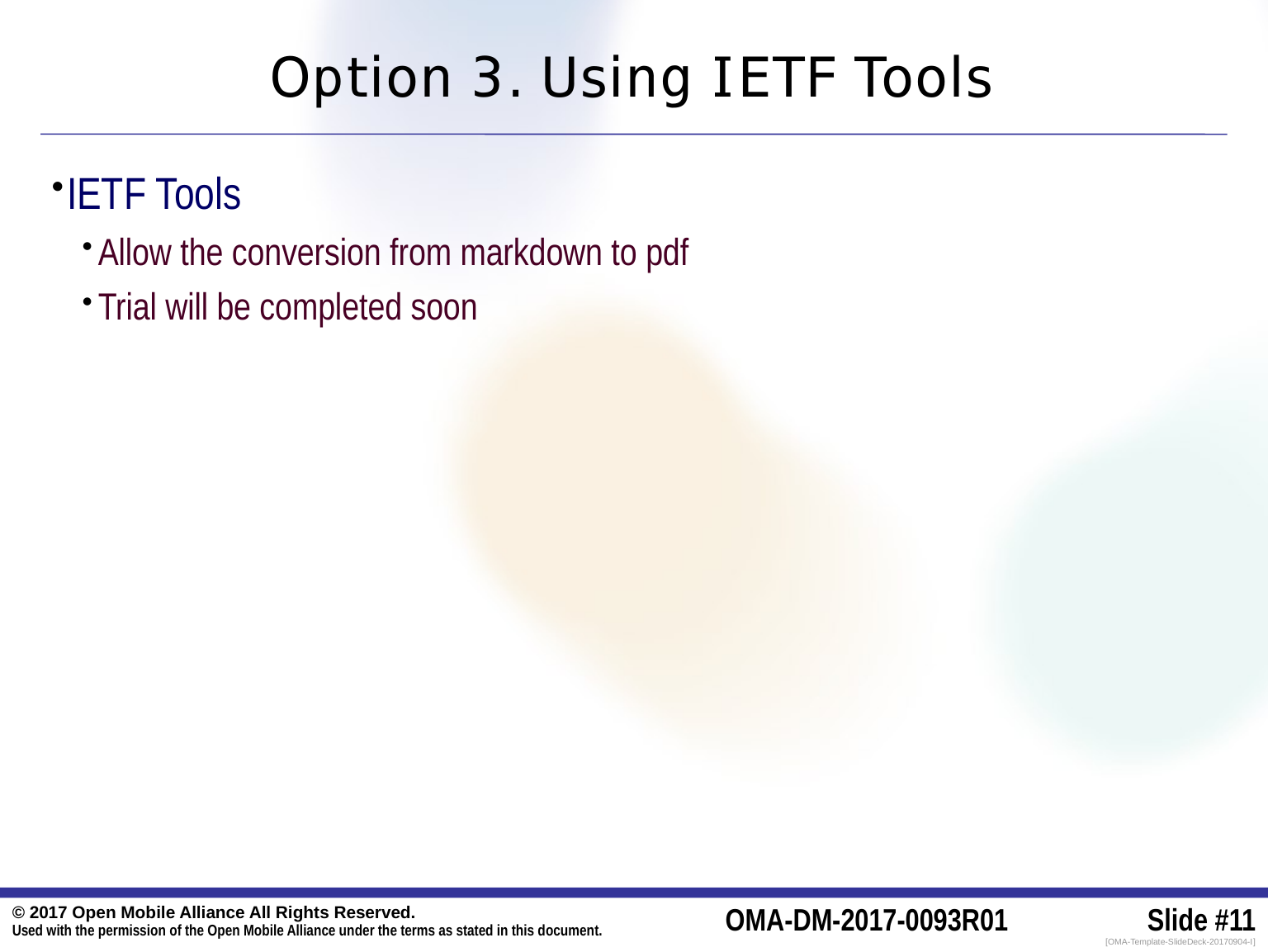

# Option 3. Using IETF Tools
IETF Tools
Allow the conversion from markdown to pdf
Trial will be completed soon